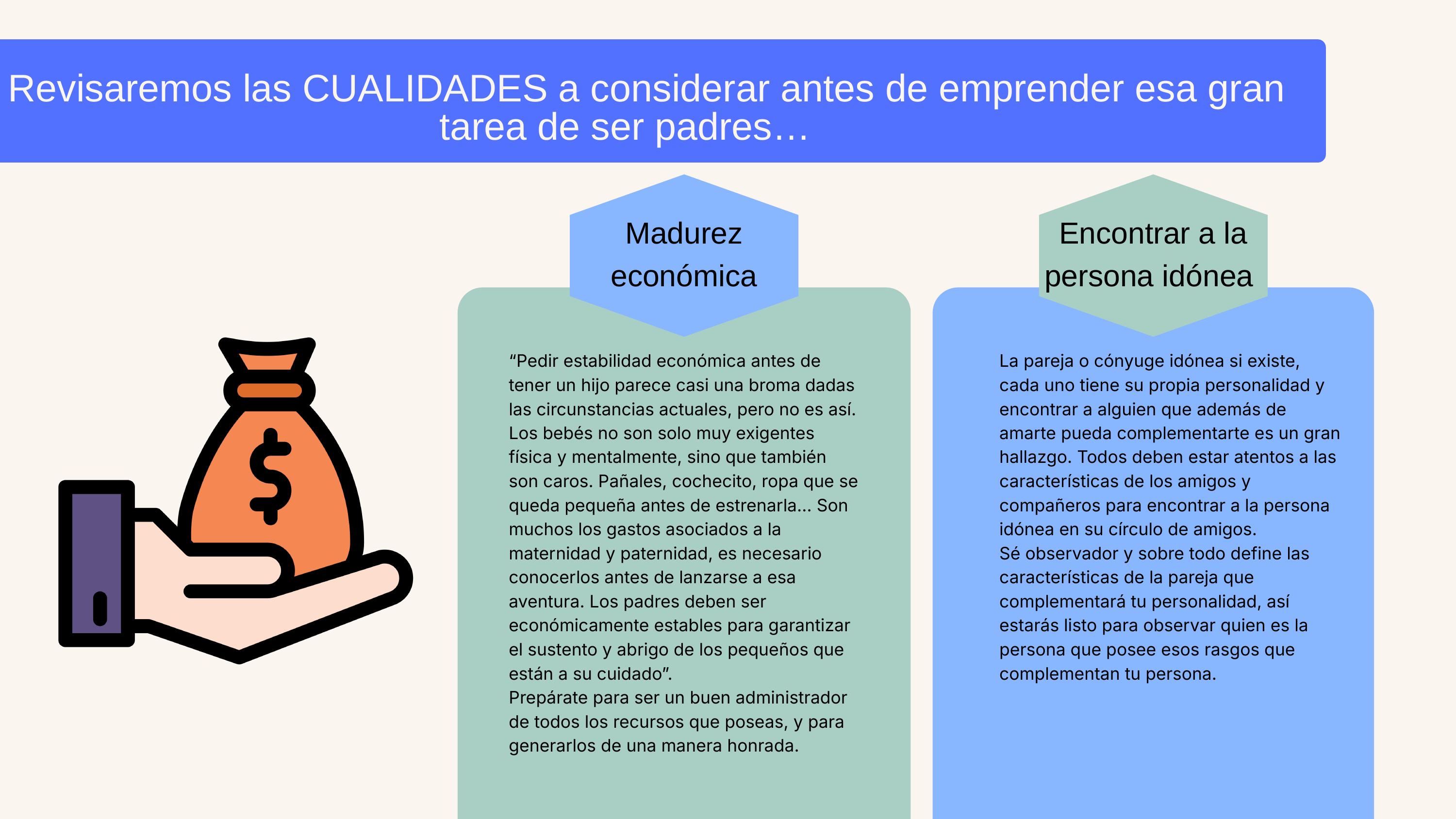

Revisaremos las CUALIDADES a considerar antes de emprender esa gran
tarea de ser padres…

Madurez económica

Encontrar a la persona idónea

“Pedir estabilidad económica antes de tener un hijo parece casi una broma dadas las circunstancias actuales, pero no es así. Los bebés no son solo muy exigentes física y mentalmente, sino que también son caros. Pañales, cochecito, ropa que se queda pequeña antes de estrenarla… Son muchos los gastos asociados a la maternidad y paternidad, es necesario conocerlos antes de lanzarse a esa aventura. Los padres deben ser económicamente estables para garantizar el sustento y abrigo de los pequeños que están a su cuidado”.
Prepárate para ser un buen administrador de todos los recursos que poseas, y para generarlos de una manera honrada.

La pareja o cónyuge idónea si existe, cada uno tiene su propia personalidad y encontrar a alguien que además de amarte pueda complementarte es un gran hallazgo. Todos deben estar atentos a las características de los amigos y compañeros para encontrar a la persona idónea en su círculo de amigos.
Sé observador y sobre todo define las características de la pareja que complementará tu personalidad, así estarás listo para observar quien es la persona que posee esos rasgos que complementan tu persona.